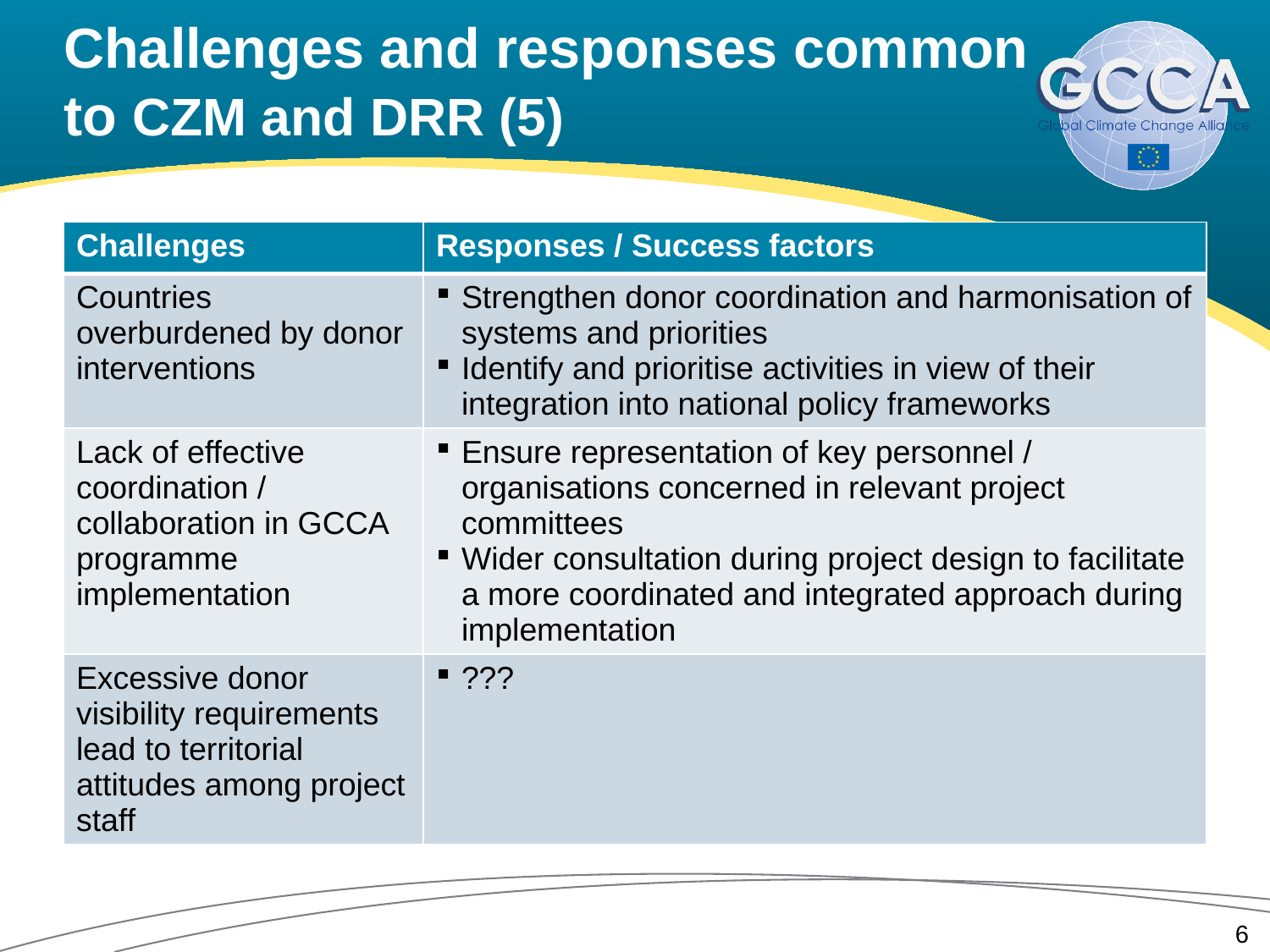

# Challenges and responses common to CZM and DRR (5)
| Challenges | Responses / Success factors |
| --- | --- |
| Countries overburdened by donor interventions | Strengthen donor coordination and harmonisation of systems and priorities Identify and prioritise activities in view of their integration into national policy frameworks |
| Lack of effective coordination / collaboration in GCCA programme implementation | Ensure representation of key personnel / organisations concerned in relevant project committees Wider consultation during project design to facilitate a more coordinated and integrated approach during implementation |
| Excessive donor visibility requirements lead to territorial attitudes among project staff | ??? |
6